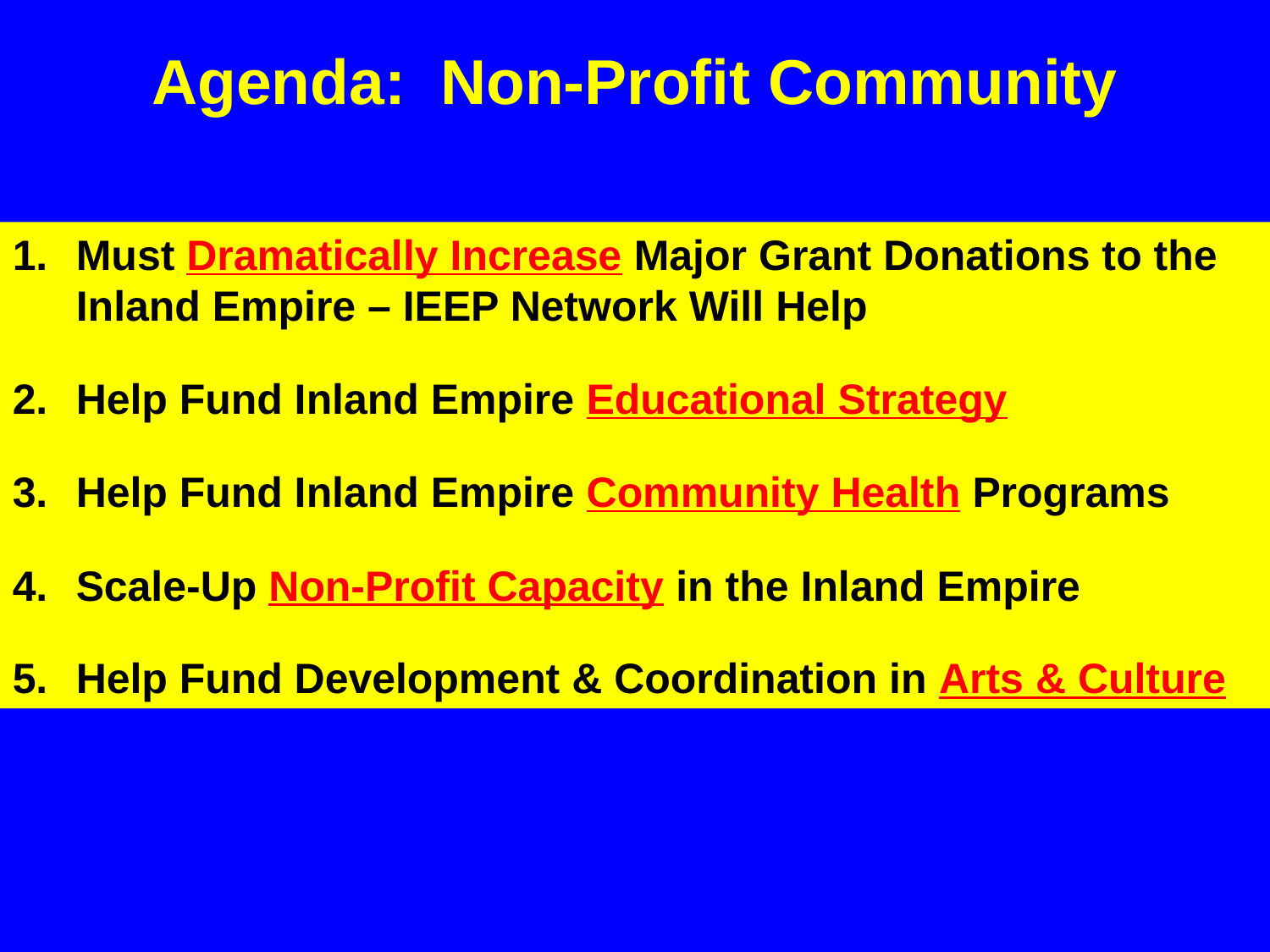

# Agenda:  Non-Profit Community
Must Dramatically Increase Major Grant Donations to the Inland Empire – IEEP Network Will Help
Help Fund Inland Empire Educational Strategy
Help Fund Inland Empire Community Health Programs
Scale-Up Non-Profit Capacity in the Inland Empire
Help Fund Development & Coordination in Arts & Culture